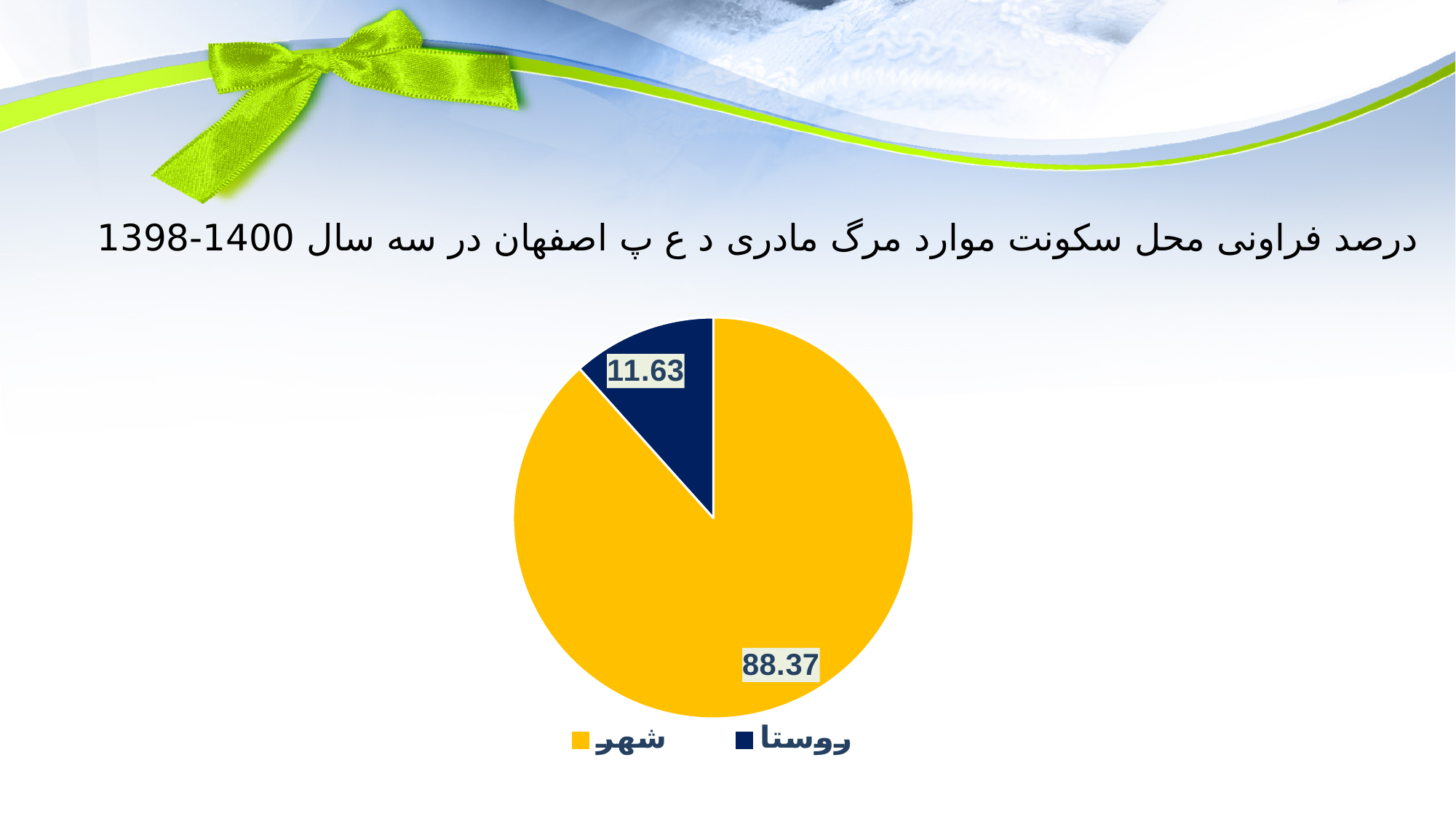

درصد فراونی محل سکونت موارد مرگ مادری د ع پ اصفهان در سه سال 1400-1398

### Chart

| Category | محل سکونت |
|---|---|
| شهر | 88.37 |
| روستا | 11.63 |